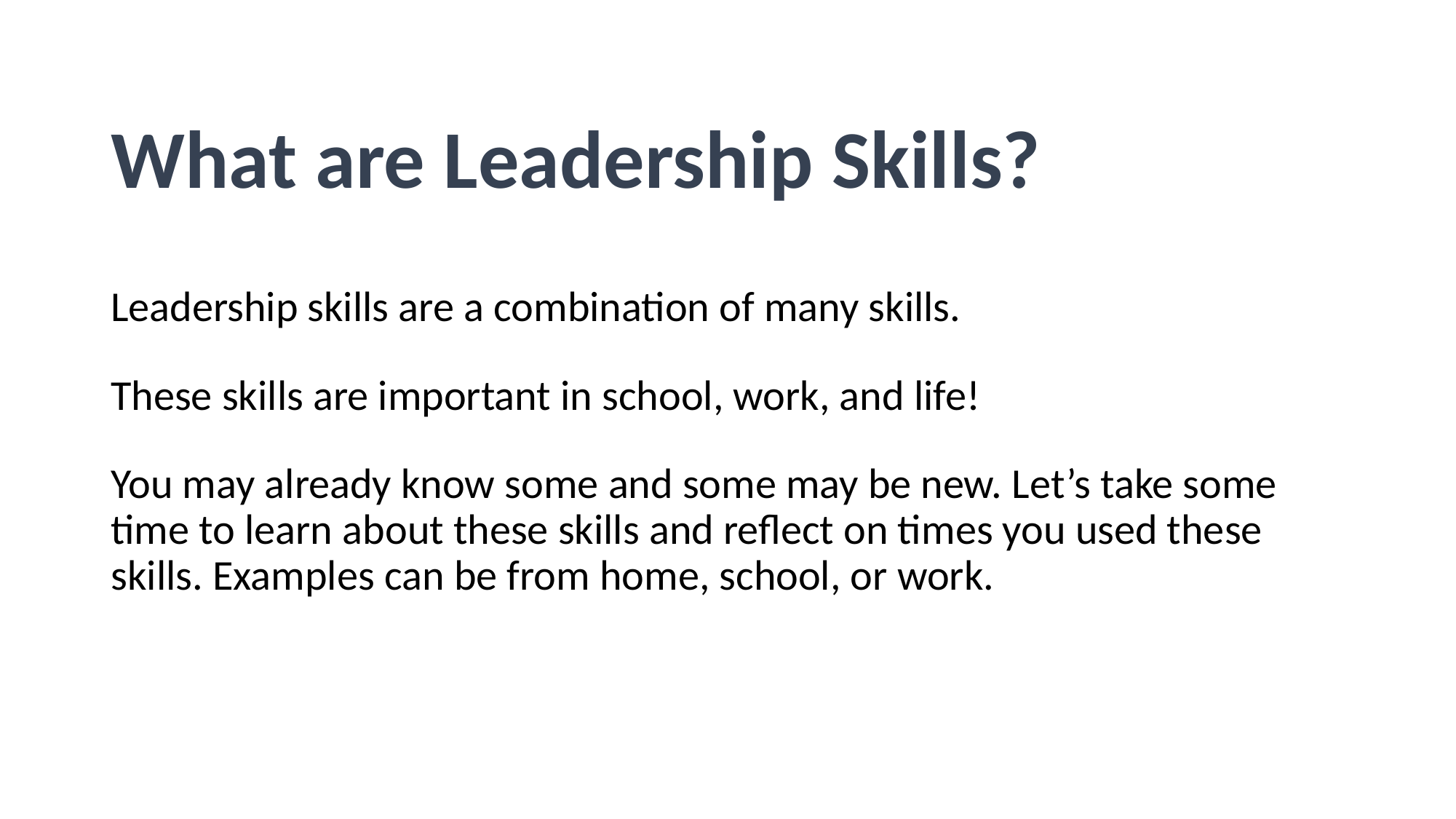

# What are Leadership Skills?
Leadership skills are a combination of many skills.
These skills are important in school, work, and life!
You may already know some and some may be new. Let’s take some time to learn about these skills and reflect on times you used these skills. Examples can be from home, school, or work.